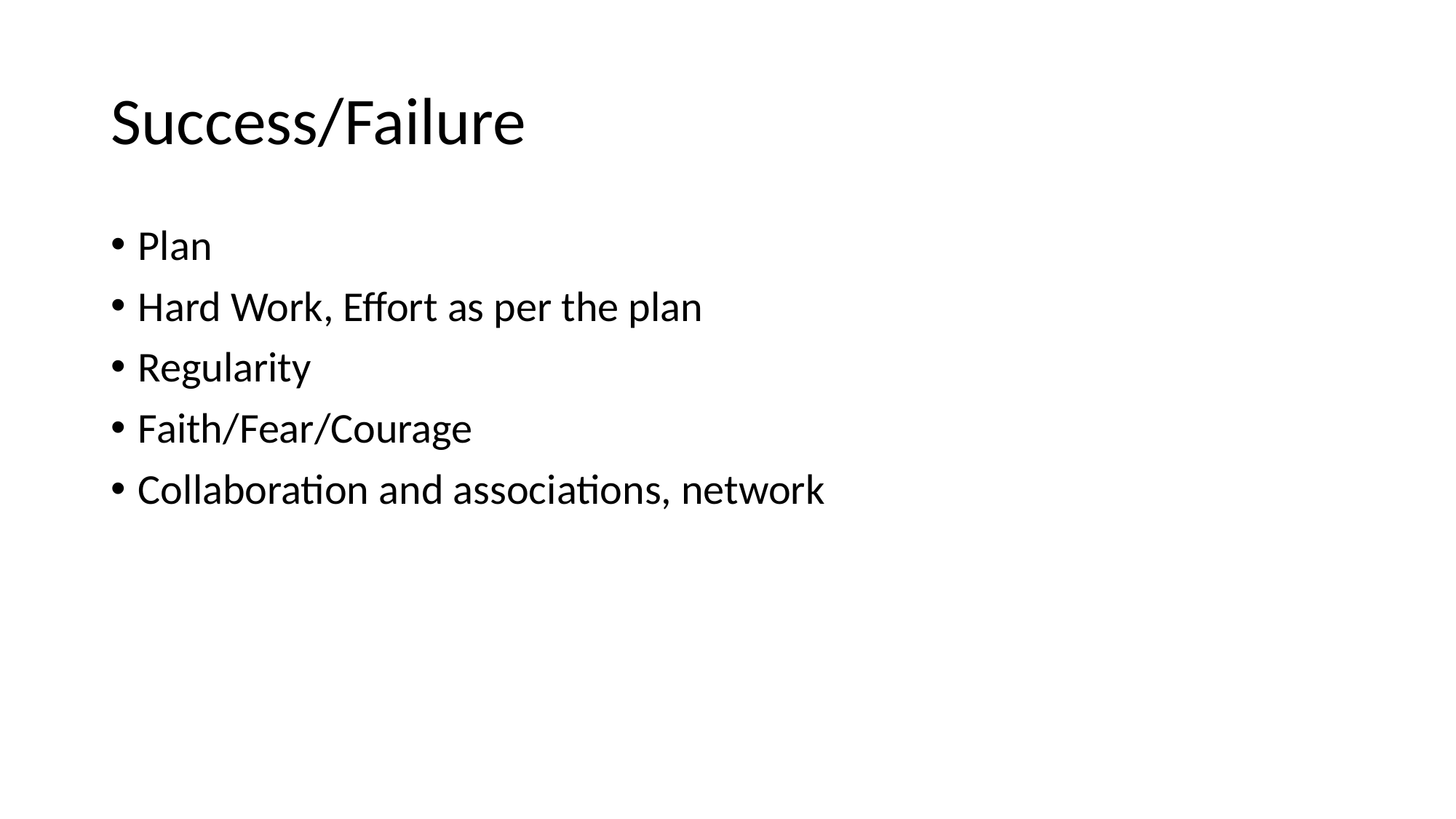

# Success/Failure
Plan
Hard Work, Effort as per the plan
Regularity
Faith/Fear/Courage
Collaboration and associations, network